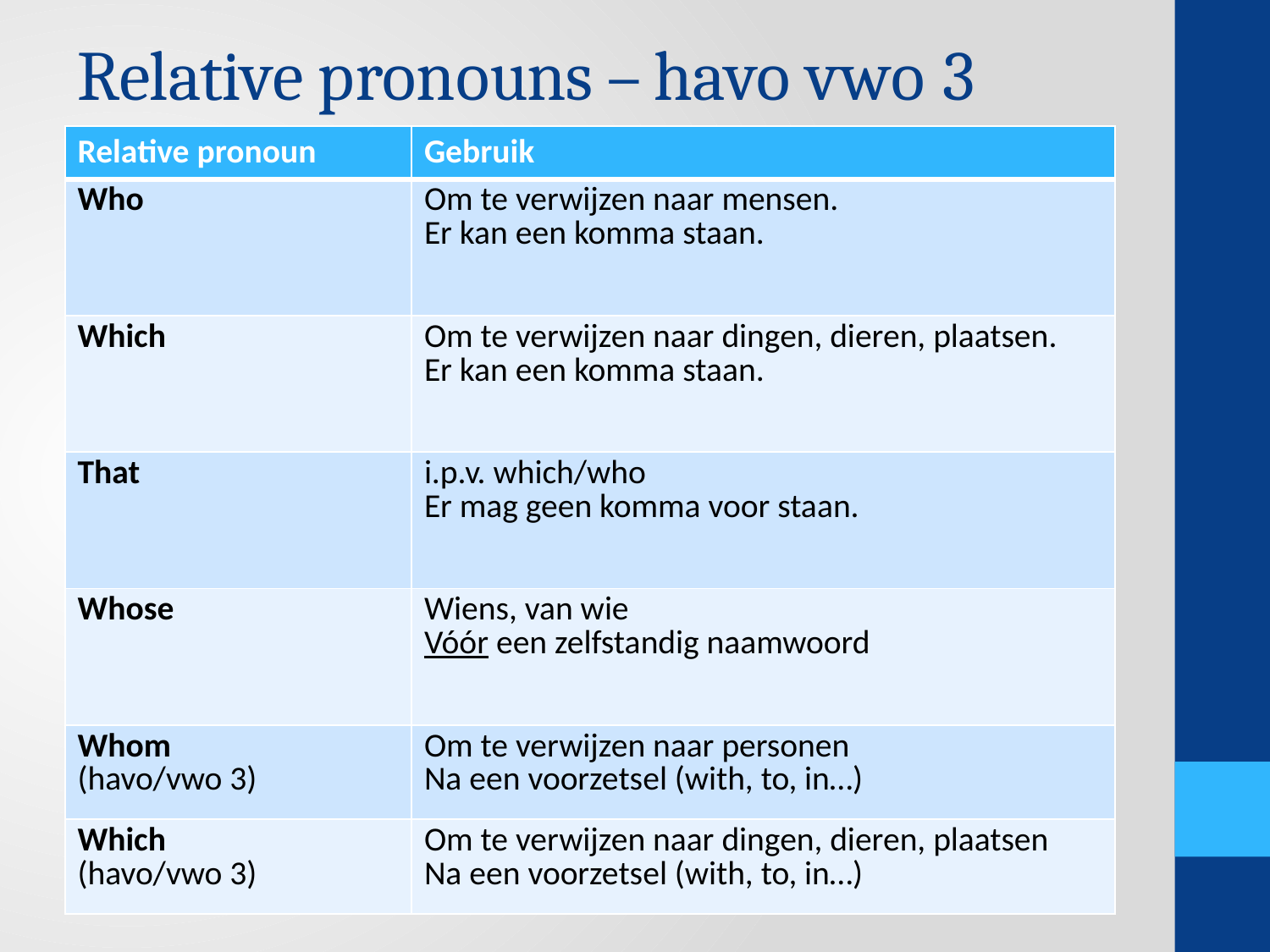

# Relative pronouns – havo vwo 3
| Relative pronoun | Gebruik |
| --- | --- |
| Who | Om te verwijzen naar mensen. Er kan een komma staan. |
| Which | Om te verwijzen naar dingen, dieren, plaatsen. Er kan een komma staan. |
| That | i.p.v. which/who Er mag geen komma voor staan. |
| Whose | Wiens, van wie Vóór een zelfstandig naamwoord |
| Whom (havo/vwo 3) | Om te verwijzen naar personen Na een voorzetsel (with, to, in…) |
| Which (havo/vwo 3) | Om te verwijzen naar dingen, dieren, plaatsen Na een voorzetsel (with, to, in…) |